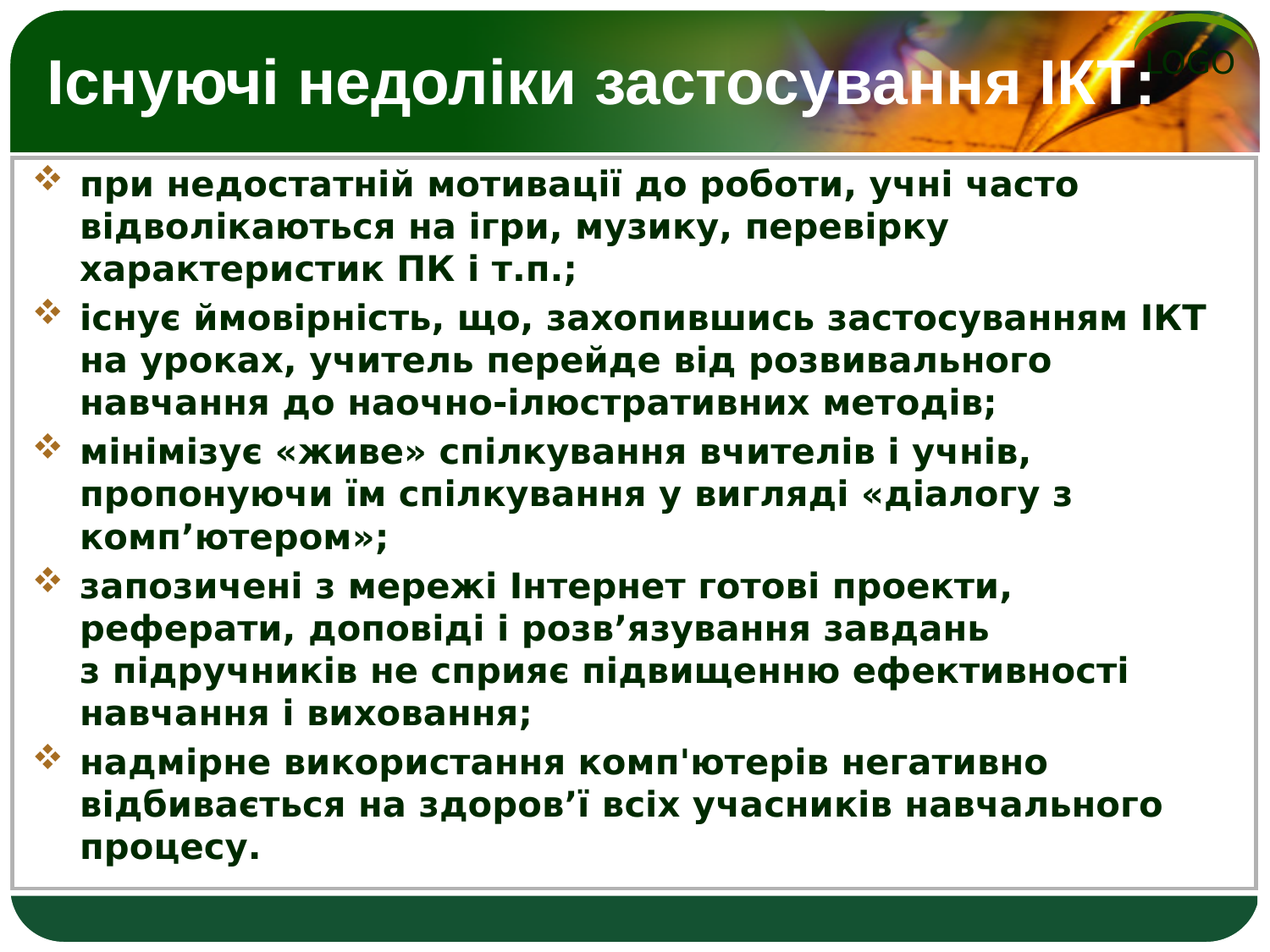

# Існуючі недоліки застосування ІКТ:
при недостатній мотивації до роботи, учні часто відволікаються на ігри, музику, перевірку характеристик ПК і т.п.;
існує ймовірність, що, захопившись застосуванням ІКТ на уроках, учитель перейде від розвивального навчання до наочно-ілюстративних методів;
мінімізує «живе» спілкування вчителів і учнів, пропонуючи їм спілкування у вигляді «діалогу з комп’ютером»;
запозичені з мережі Інтернет готові проекти, реферати, доповіді і розв’язування завдань з підручників не сприяє підвищенню ефективності навчання і виховання;
надмірне використання комп'ютерів негативно відбивається на здоров’ї всіх учасників навчального процесу.